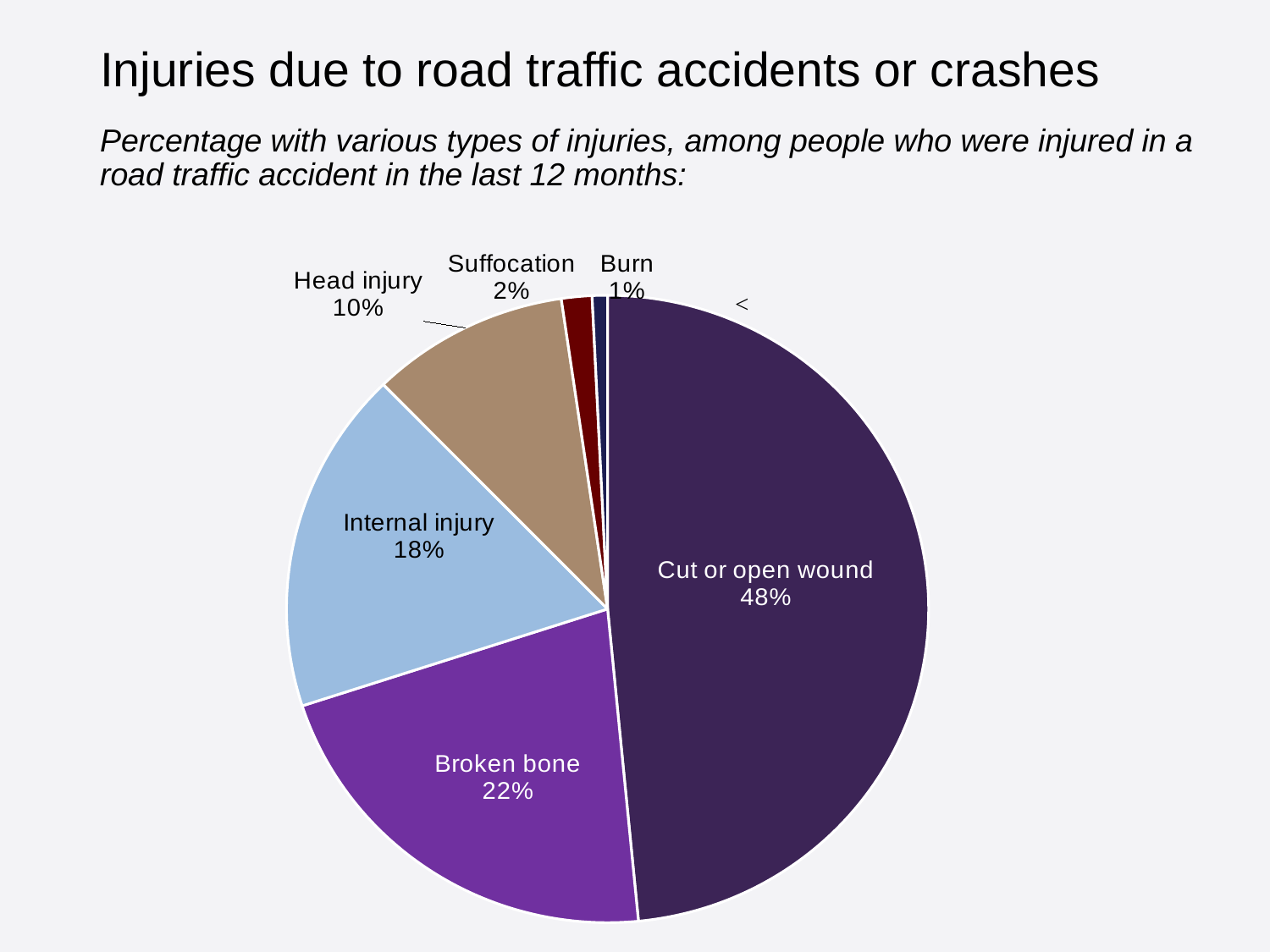

# Injuries due to road traffic accidents or crashes
Percentage with various types of injuries, among people who were injured in a road traffic accident in the last 12 months:

### Chart

| Category | Sales |
|---|---|
| Cut or open wound | 63.0 |
| Broken bone | 28.0 |
| Internal injury | 23.0 |
| Head injury | 13.0 |
| Suffocation | 2.0 |
| Burn | 1.0 |